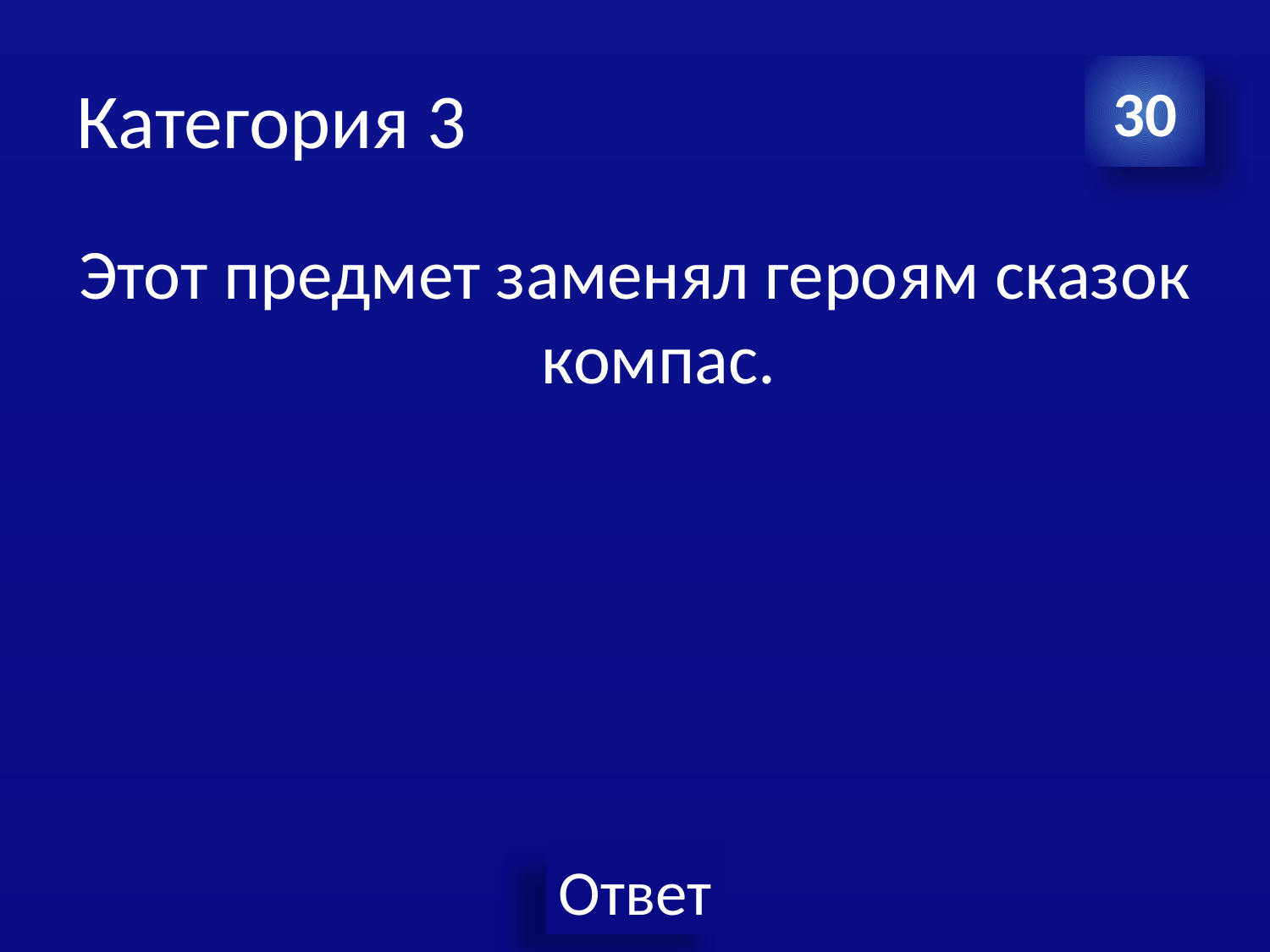

# Категория 3
30
Этот предмет заменял героям сказок компас.